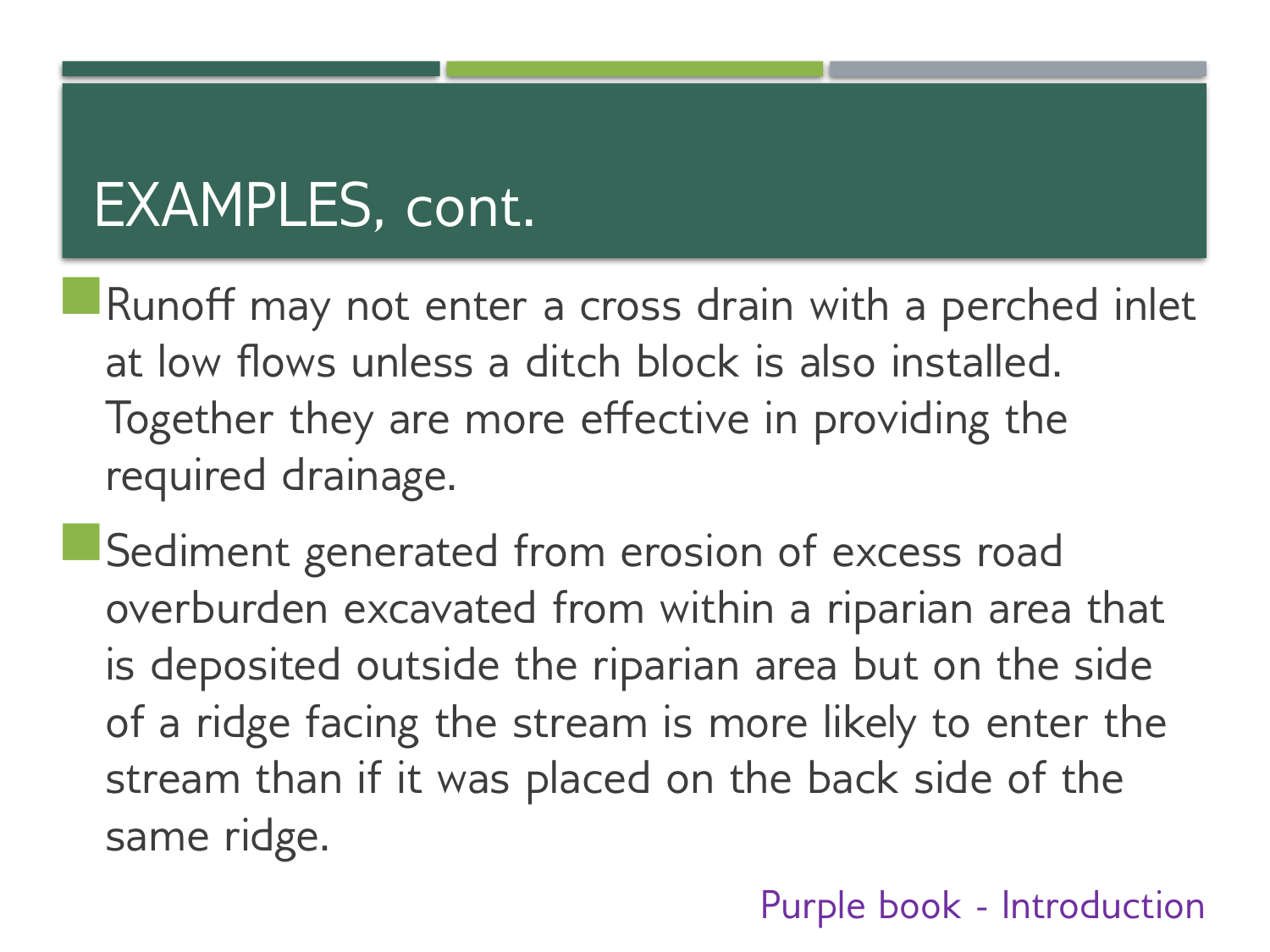

# examples, cont.
Runoff may not enter a cross drain with a perched inlet at low flows unless a ditch block is also installed.  Together they are more effective in providing the required drainage.
Sediment generated from erosion of excess road overburden excavated from within a riparian area that is deposited outside the riparian area but on the side of a ridge facing the stream is more likely to enter the stream than if it was placed on the back side of the same ridge.
Purple book - Introduction